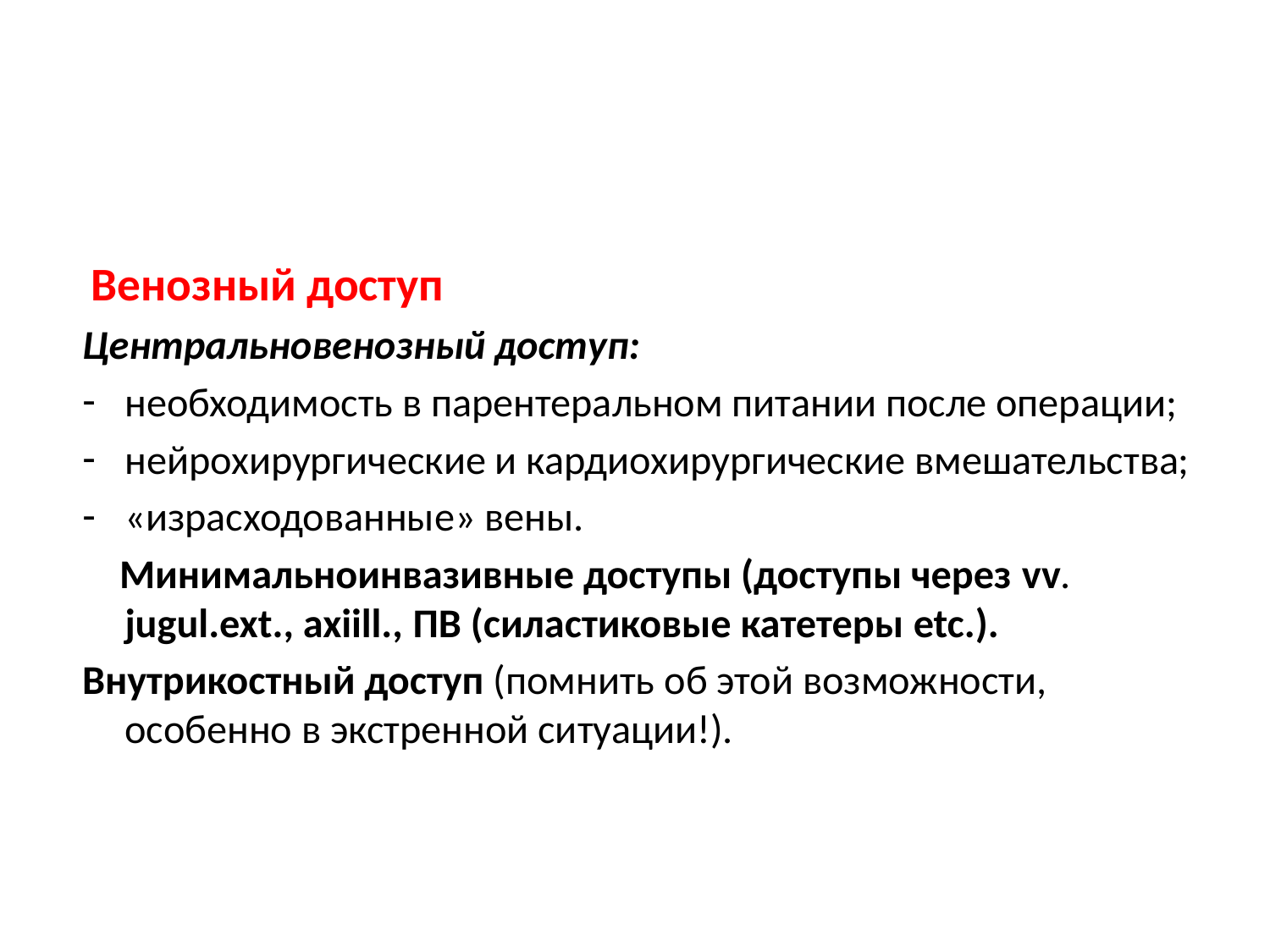

Венозный доступ
Центральновенозный доступ:
необходимость в парентеральном питании после операции;
нейрохирургические и кардиохирургические вмешательства;
«израсходованные» вены.
    Минимальноинвазивные доступы (доступы через vv. jugul.ext., axiill., ПВ (силастиковые катетеры etc.).
Внутрикостный доступ (помнить об этой возможности, особенно в экстренной ситуации!).